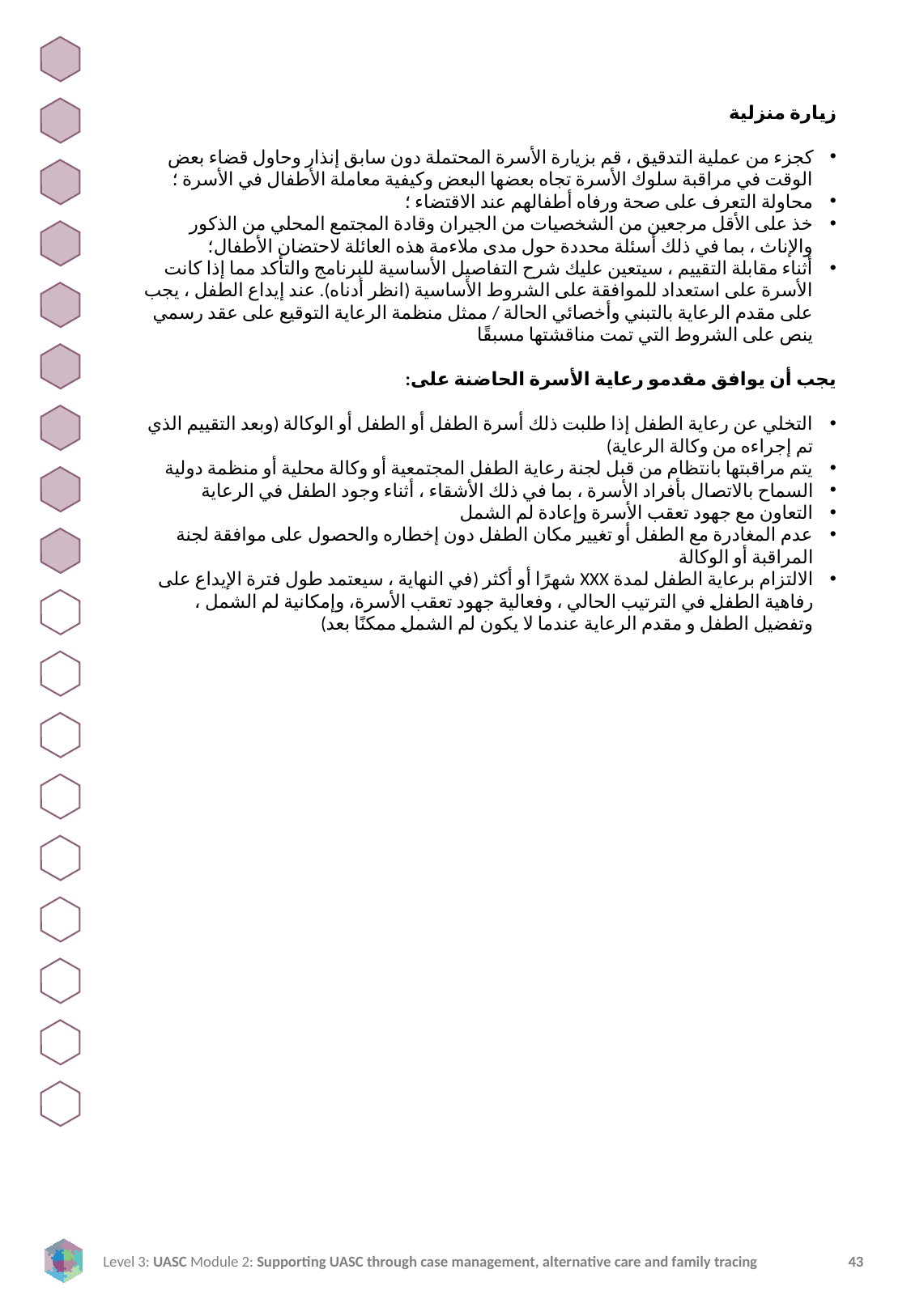

زيارة منزلية

كجزء من عملية التدقيق ، قم بزيارة الأسرة المحتملة دون سابق إنذار وحاول قضاء بعض الوقت في مراقبة سلوك الأسرة تجاه بعضها البعض وكيفية معاملة الأطفال في الأسرة ؛
محاولة التعرف على صحة ورفاه أطفالهم عند الاقتضاء ؛
خذ على الأقل مرجعين من الشخصيات من الجيران وقادة المجتمع المحلي من الذكور والإناث ، بما في ذلك أسئلة محددة حول مدى ملاءمة هذه العائلة لاحتضان الأطفال؛
أثناء مقابلة التقييم ، سيتعين عليك شرح التفاصيل الأساسية للبرنامج والتأكد مما إذا كانت الأسرة على استعداد للموافقة على الشروط الأساسية (انظر أدناه). عند إيداع الطفل ، يجب على مقدم الرعاية بالتبني وأخصائي الحالة / ممثل منظمة الرعاية التوقيع على عقد رسمي ينص على الشروط التي تمت مناقشتها مسبقًا

يجب أن يوافق مقدمو رعاية الأسرة الحاضنة على:

التخلي عن رعاية الطفل إذا طلبت ذلك أسرة الطفل أو الطفل أو الوكالة (وبعد التقييم الذي تم إجراءه من وكالة الرعاية)
يتم مراقبتها بانتظام من قبل لجنة رعاية الطفل المجتمعية أو وكالة محلية أو منظمة دولية
السماح بالاتصال بأفراد الأسرة ، بما في ذلك الأشقاء ، أثناء وجود الطفل في الرعاية
التعاون مع جهود تعقب الأسرة وإعادة لم الشمل
عدم المغادرة مع الطفل أو تغيير مكان الطفل دون إخطاره والحصول على موافقة لجنة المراقبة أو الوكالة
الالتزام برعاية الطفل لمدة XXX شهرًا أو أكثر (في النهاية ، سيعتمد طول فترة الإيداع على رفاهية الطفل في الترتيب الحالي ، وفعالية جهود تعقب الأسرة، وإمكانية لم الشمل ، وتفضيل الطفل و مقدم الرعاية عندما لا يكون لم الشمل ممكنًا بعد)